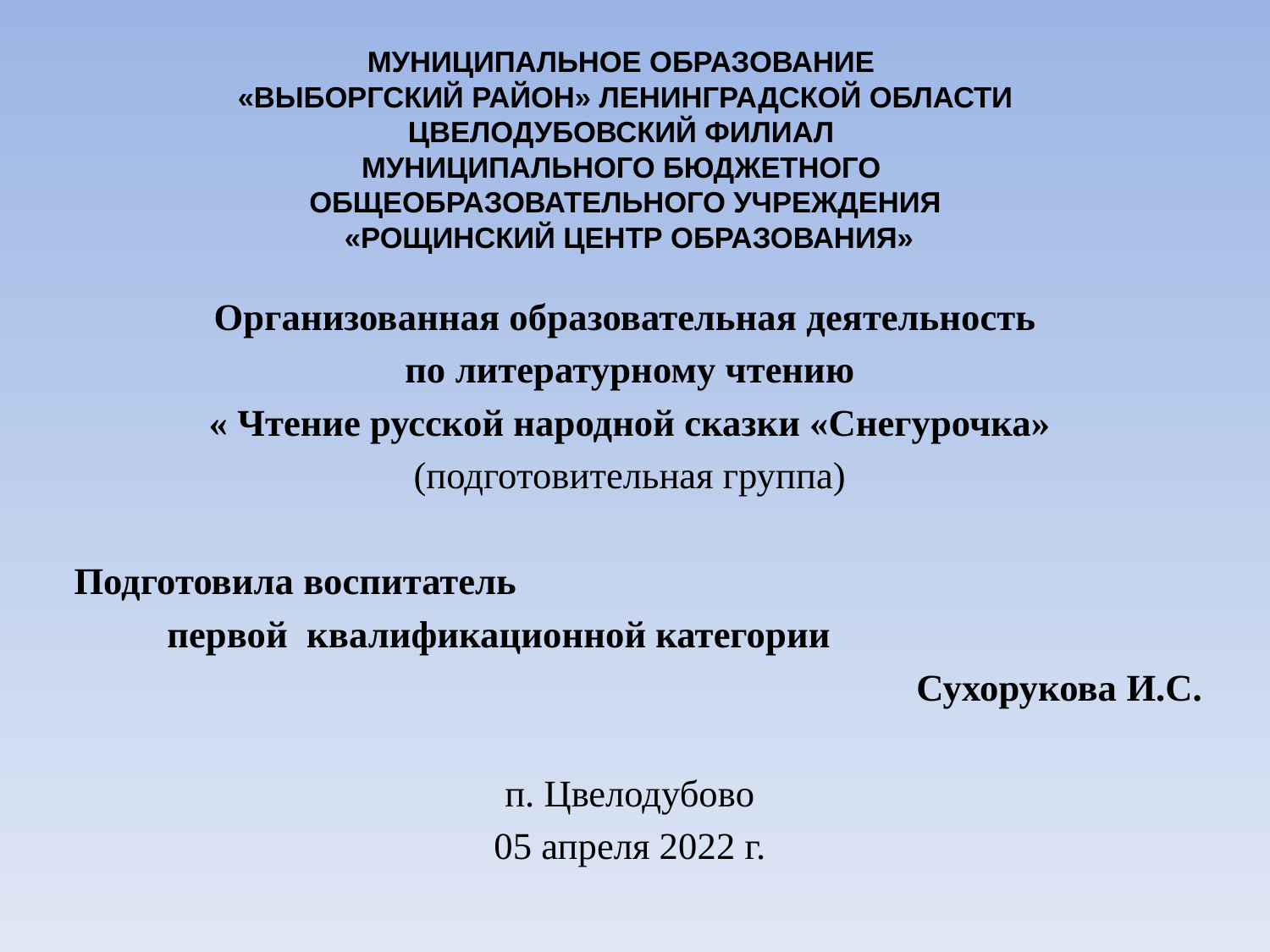

# МУНИЦИПАЛЬНОЕ ОБРАЗОВАНИЕ «ВЫБОРГСКИЙ РАЙОН» ЛЕНИНГРАДСКОЙ ОБЛАСТИ ЦВЕЛОДУБОВСКИЙ ФИЛИАЛ МУНИЦИПАЛЬНОГО БЮДЖЕТНОГО ОБЩЕОБРАЗОВАТЕЛЬНОГО УЧРЕЖДЕНИЯ «РОЩИНСКИЙ ЦЕНТР ОБРАЗОВАНИЯ»
Организованная образовательная деятельность
по литературному чтению
« Чтение русской народной сказки «Снегурочка»
(подготовительная группа)

Подготовила воспитатель
первой  квалификационной категории
Сухорукова И.С.

п. Цвелодубово
05 апреля 2022 г.